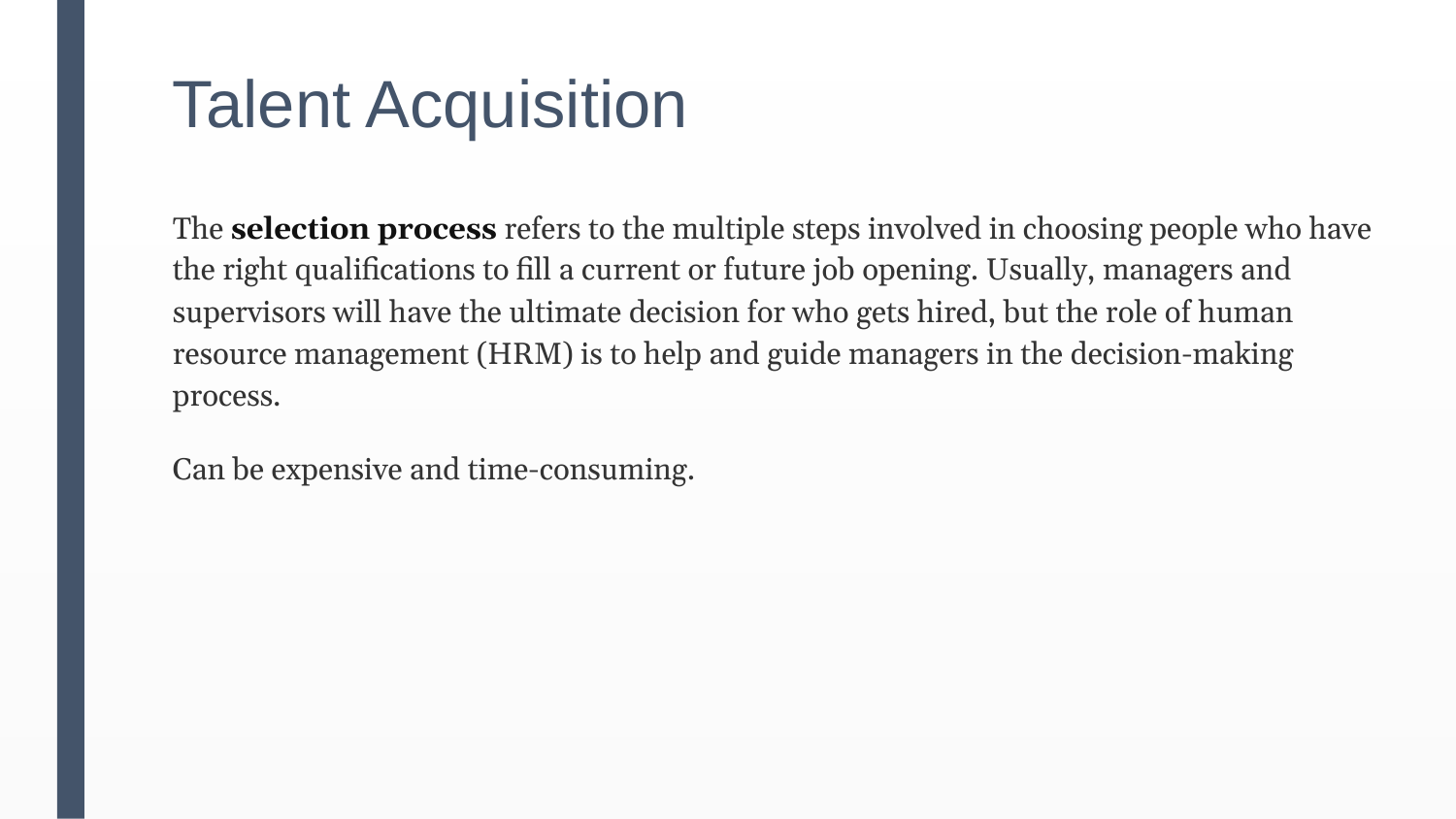

# Talent Acquisition
The selection process refers to the multiple steps involved in choosing people who have the right qualifications to fill a current or future job opening. Usually, managers and supervisors will have the ultimate decision for who gets hired, but the role of human resource management (HRM) is to help and guide managers in the decision-making process.
Can be expensive and time-consuming.